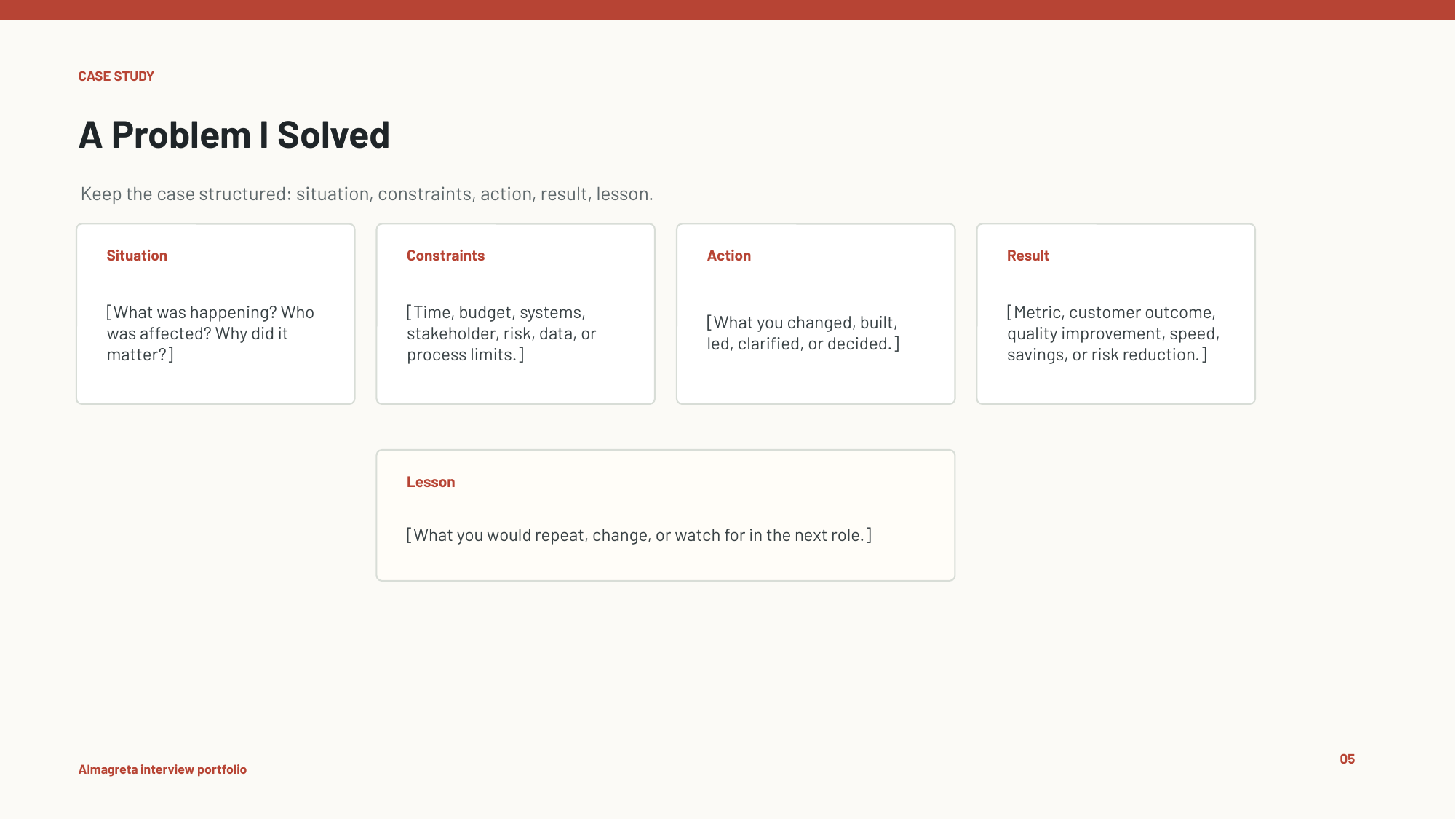

CASE STUDY
A Problem I Solved
Keep the case structured: situation, constraints, action, result, lesson.

Situation
Constraints
Action
Result
[What was happening? Who was affected? Why did it matter?]
[Time, budget, systems, stakeholder, risk, data, or process limits.]
[What you changed, built, led, clarified, or decided.]
[Metric, customer outcome, quality improvement, speed, savings, or risk reduction.]

Lesson
[What you would repeat, change, or watch for in the next role.]
05
Almagreta interview portfolio